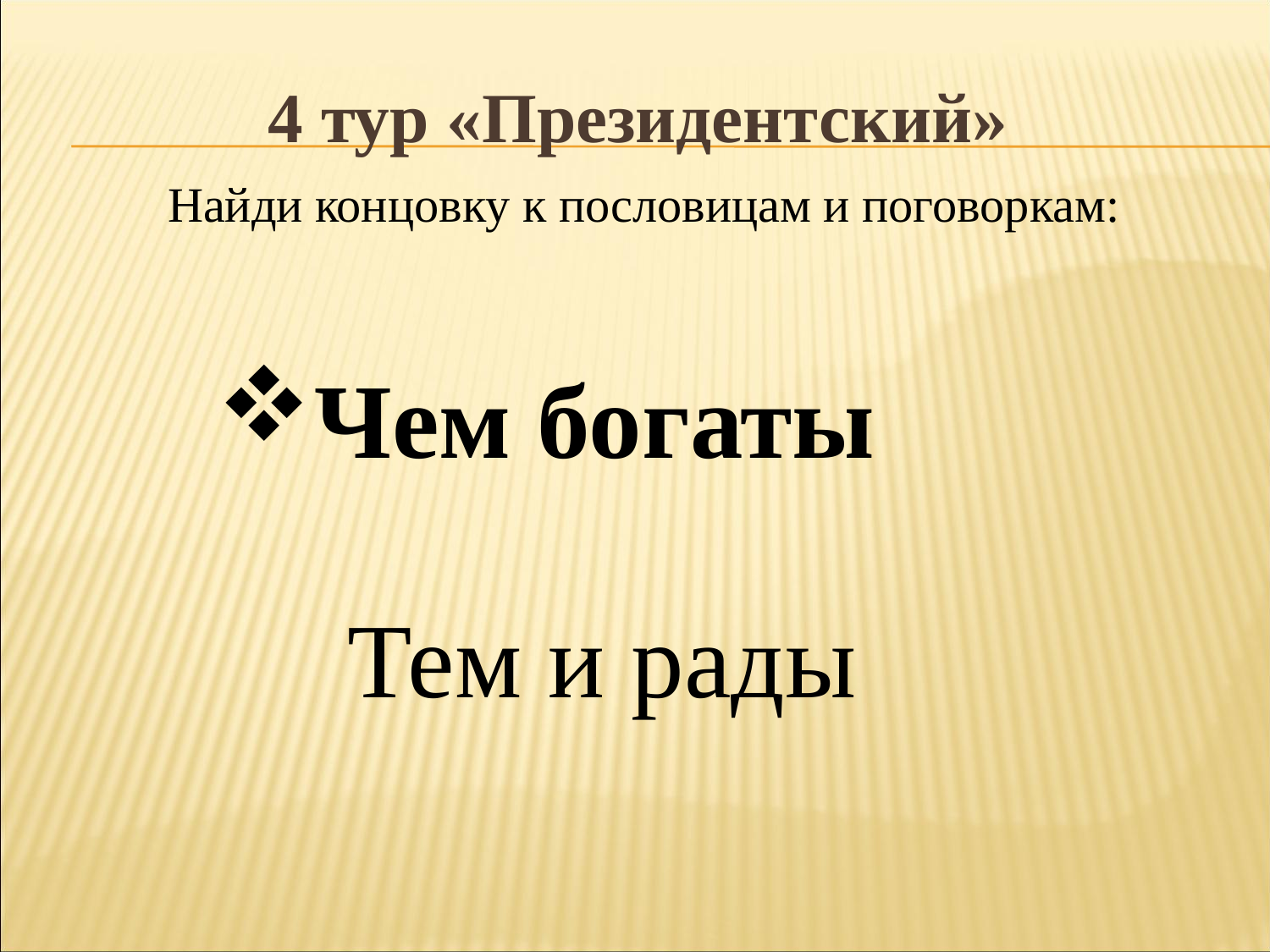

4 тур «Президентский»
Найди концовку к пословицам и поговоркам:
Чем богаты
Тем и рады